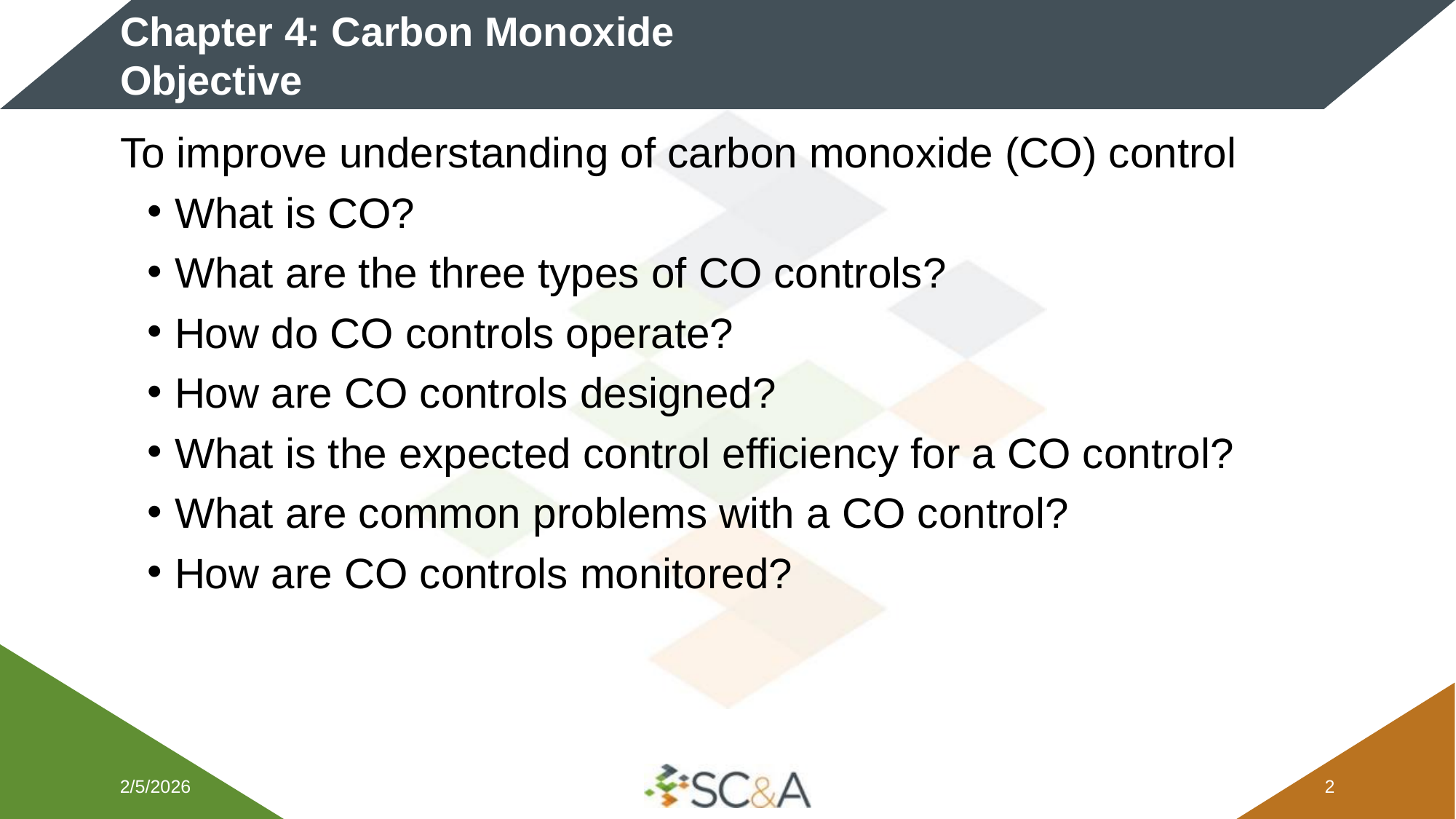

# Chapter 4: Carbon Monoxide Objective
To improve understanding of carbon monoxide (CO) control
What is CO?
What are the three types of CO controls?
How do CO controls operate?
How are CO controls designed?
What is the expected control efficiency for a CO control?
What are common problems with a CO control?
How are CO controls monitored?

2/5/2026
2